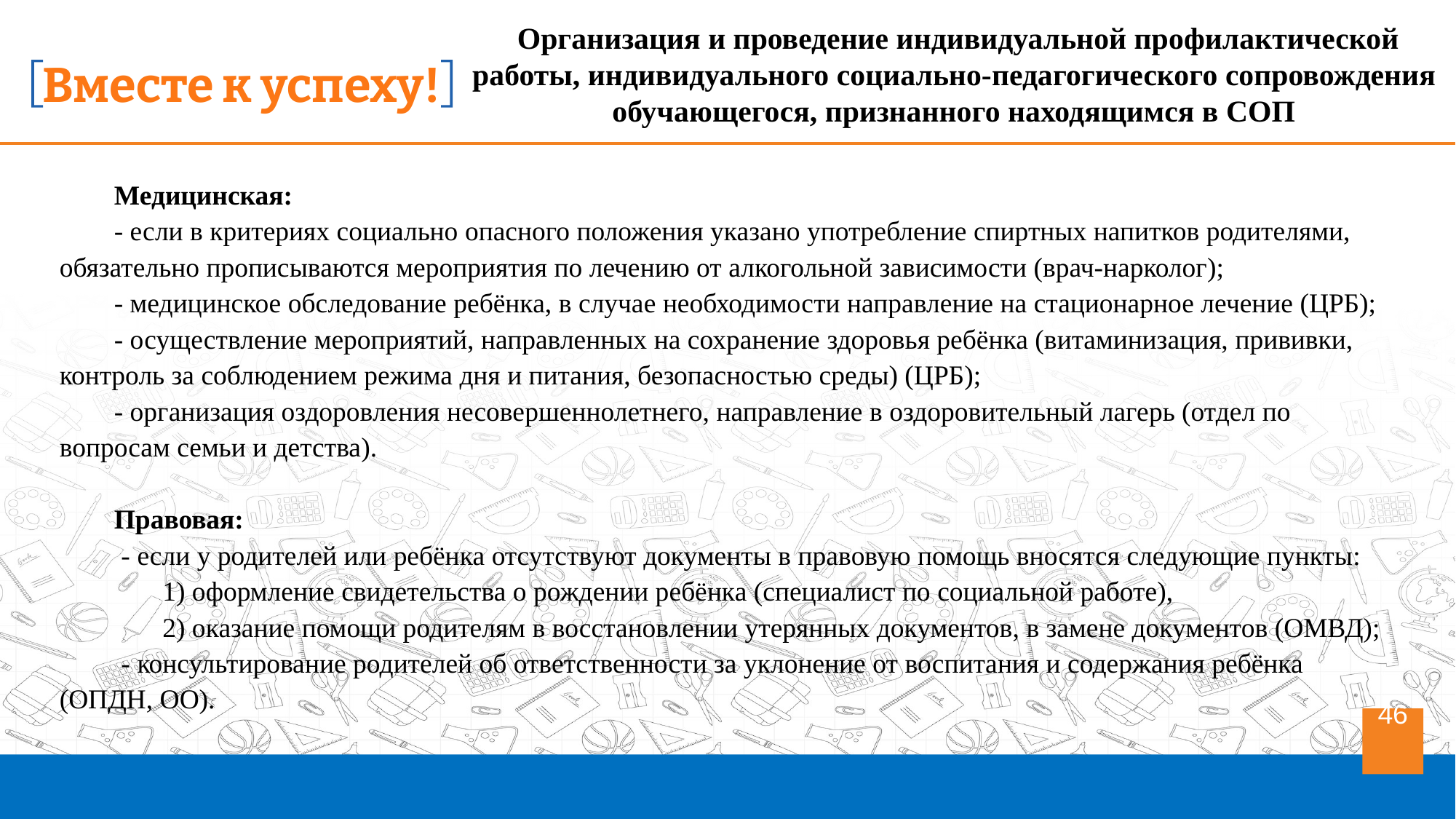

Организация и проведение индивидуальной профилактической работы, индивидуального социально-педагогического сопровождения обучающегося, признанного находящимся в СОП
Медицинская:
- если в критериях социально опасного положения указано употребление спиртных напитков родителями, обязательно прописываются мероприятия по лечению от алкогольной зависимости (врач-нарколог);
- медицинское обследование ребёнка, в случае необходимости направление на стационарное лечение (ЦРБ);
- осуществление мероприятий, направленных на сохранение здоровья ребёнка (витаминизация, прививки, контроль за соблюдением режима дня и питания, безопасностью среды) (ЦРБ);
- организация оздоровления несовершеннолетнего, направление в оздоровительный лагерь (отдел по вопросам семьи и детства).

Правовая:
 - если у родителей или ребёнка отсутствуют документы в правовую помощь вносятся следующие пункты:
       1) оформление свидетельства о рождении ребёнка (специалист по социальной работе),
       2) оказание помощи родителям в восстановлении утерянных документов, в замене документов (ОМВД);
 - консультирование родителей об ответственности за уклонение от воспитания и содержания ребёнка (ОПДН, ОО).